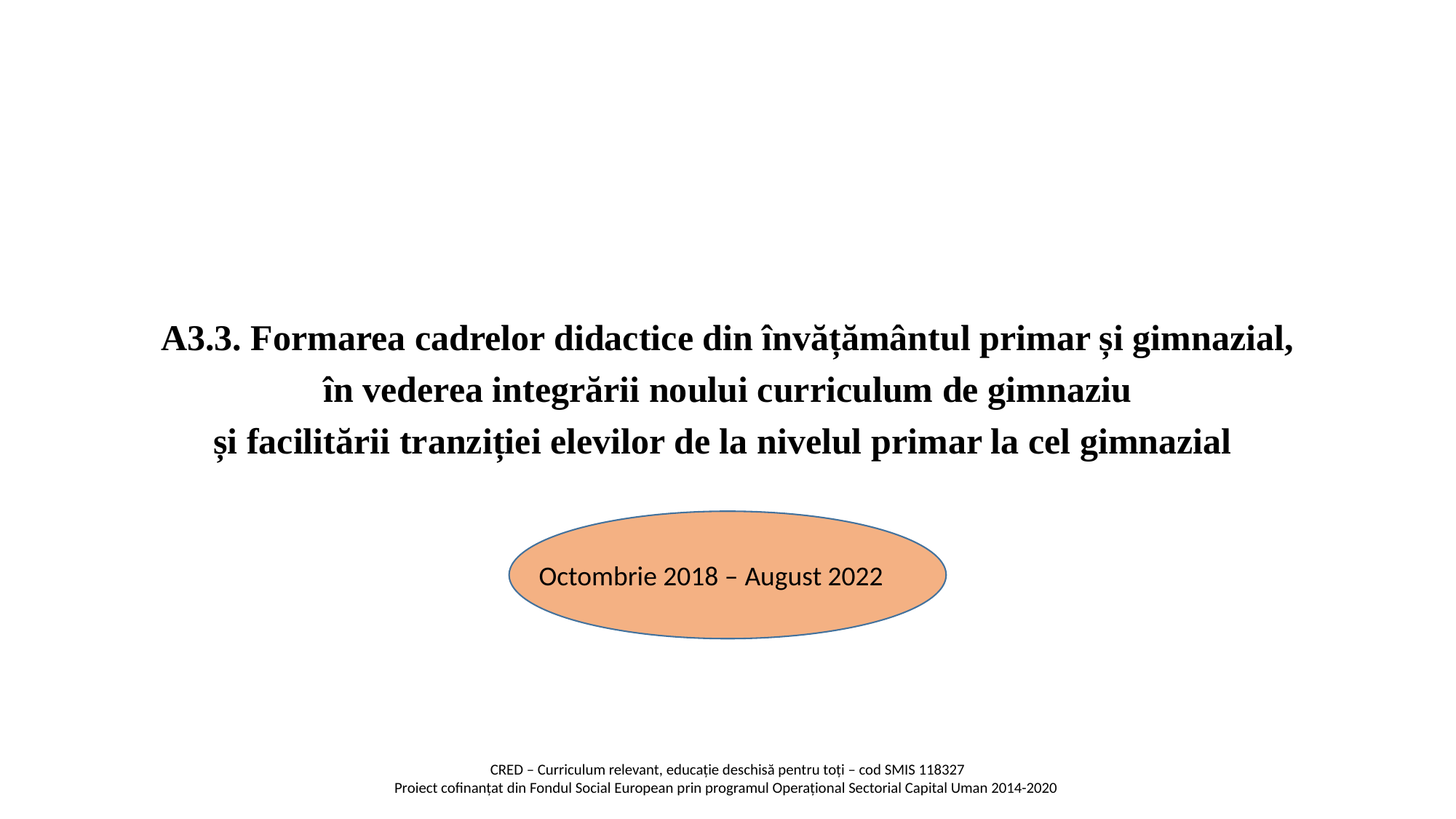

A3.3. Formarea cadrelor didactice din învățământul primar și gimnazial,
 în vederea integrării noului curriculum de gimnaziu
și facilitării tranziției elevilor de la nivelul primar la cel gimnazial

Octombrie 2018 – August 2022
CRED – Curriculum relevant, educație deschisă pentru toți – cod SMIS 118327
Proiect cofinanțat din Fondul Social European prin programul Operațional Sectorial Capital Uman 2014-2020